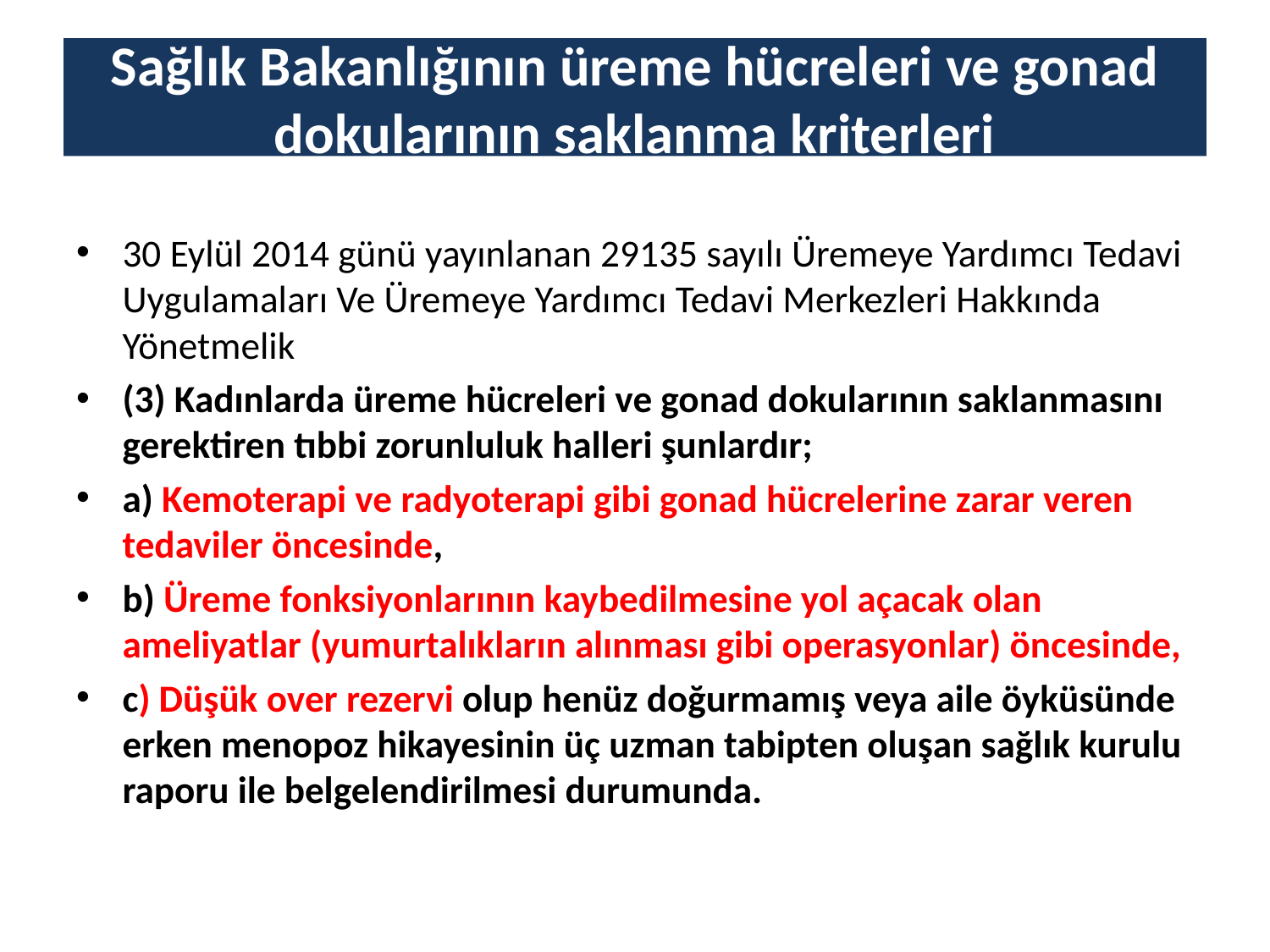

# Sağlık Bakanlığının üreme hücreleri ve gonad dokularının saklanma kriterleri
30 Eylül 2014 günü yayınlanan 29135 sayılı Üremeye Yardımcı Tedavi Uygulamaları Ve Üremeye Yardımcı Tedavi Merkezleri Hakkında Yönetmelik
(3) Kadınlarda üreme hücreleri ve gonad dokularının saklanmasını gerektiren tıbbi zorunluluk halleri şunlardır;
a) Kemoterapi ve radyoterapi gibi gonad hücrelerine zarar veren tedaviler öncesinde,
b) Üreme fonksiyonlarının kaybedilmesine yol açacak olan ameliyatlar (yumurtalıkların alınması gibi operasyonlar) öncesinde,
c) Düşük over rezervi olup henüz doğurmamış veya aile öyküsünde erken menopoz hikayesinin üç uzman tabipten oluşan sağlık kurulu raporu ile belgelendirilmesi durumunda.